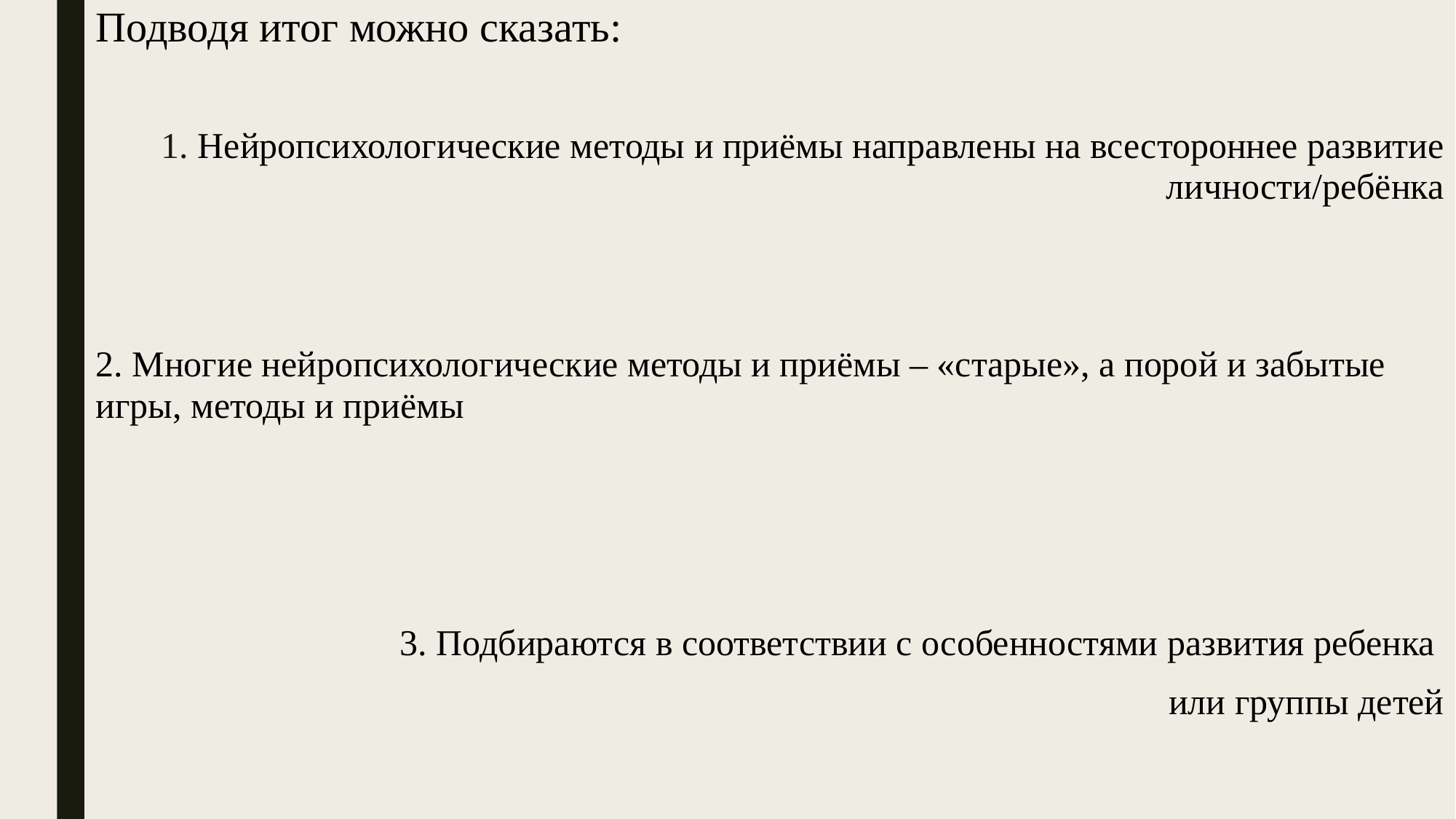

# Подводя итог можно сказать:
1. Нейропсихологические методы и приёмы направлены на всестороннее развитие личности/ребёнка

2. Многие нейропсихологические методы и приёмы – «старые», а порой и забытые игры, методы и приёмы

3. Подбираются в соответствии с особенностями развития ребенка
или группы детей